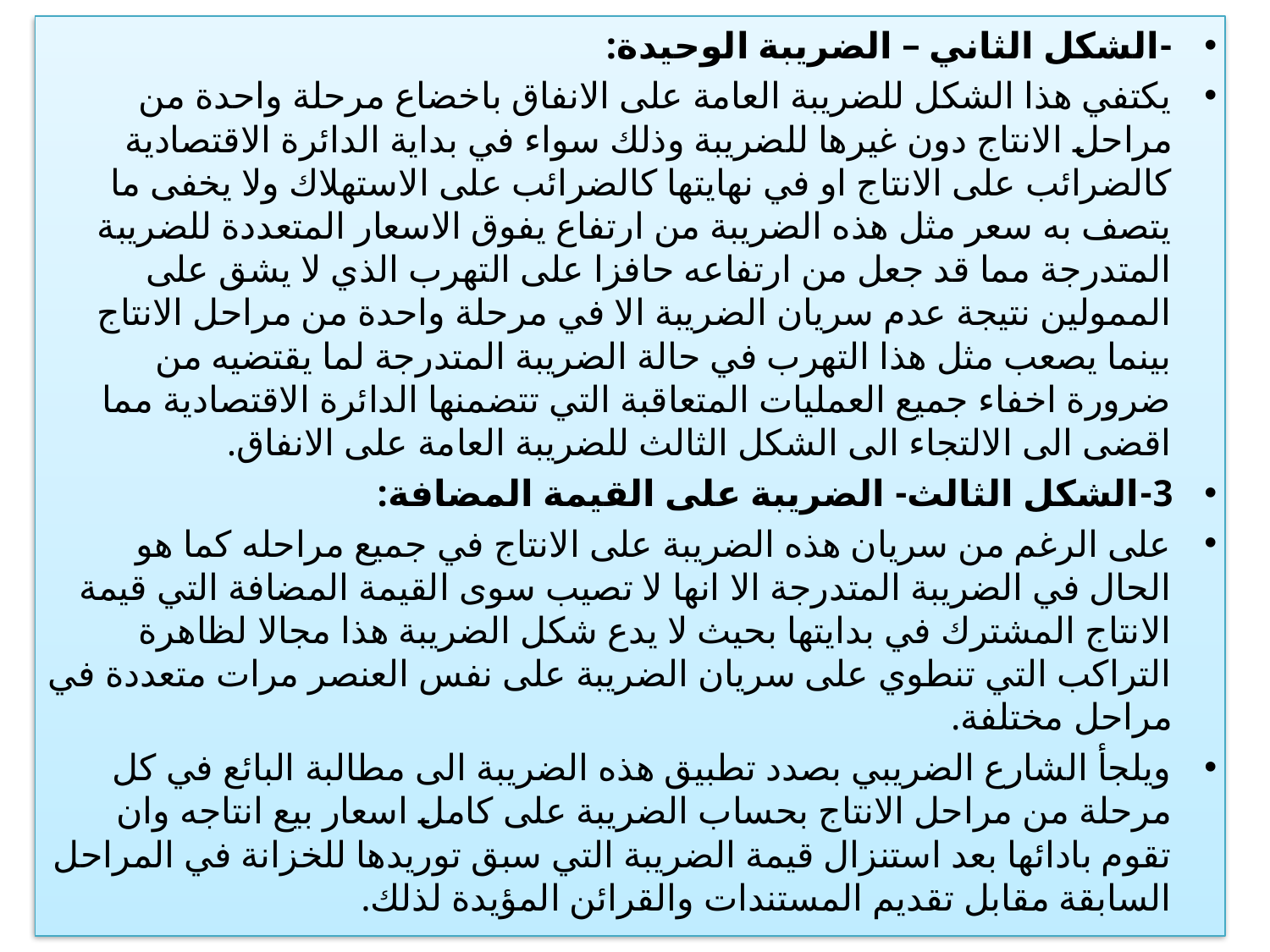

-الشكل الثاني – الضريبة الوحيدة:
يكتفي هذا الشكل للضريبة العامة على الانفاق باخضاع مرحلة واحدة من مراحل الانتاج دون غيرها للضريبة وذلك سواء في بداية الدائرة الاقتصادية كالضرائب على الانتاج او في نهايتها كالضرائب على الاستهلاك ولا يخفى ما يتصف به سعر مثل هذه الضريبة من ارتفاع يفوق الاسعار المتعددة للضريبة المتدرجة مما قد جعل من ارتفاعه حافزا على التهرب الذي لا يشق على الممولين نتيجة عدم سريان الضريبة الا في مرحلة واحدة من مراحل الانتاج بينما يصعب مثل هذا التهرب في حالة الضريبة المتدرجة لما يقتضيه من ضرورة اخفاء جميع العمليات المتعاقبة التي تتضمنها الدائرة الاقتصادية مما اقضى الى الالتجاء الى الشكل الثالث للضريبة العامة على الانفاق.
3-الشكل الثالث- الضريبة على القيمة المضافة:
على الرغم من سريان هذه الضريبة على الانتاج في جميع مراحله كما هو الحال في الضريبة المتدرجة الا انها لا تصيب سوى القيمة المضافة التي قيمة الانتاج المشترك في بدايتها بحيث لا يدع شكل الضريبة هذا مجالا لظاهرة التراكب التي تنطوي على سريان الضريبة على نفس العنصر مرات متعددة في مراحل مختلفة.
ويلجأ الشارع الضريبي بصدد تطبيق هذه الضريبة الى مطالبة البائع في كل مرحلة من مراحل الانتاج بحساب الضريبة على كامل اسعار بيع انتاجه وان تقوم بادائها بعد استنزال قيمة الضريبة التي سبق توريدها للخزانة في المراحل السابقة مقابل تقديم المستندات والقرائن المؤيدة لذلك.

#